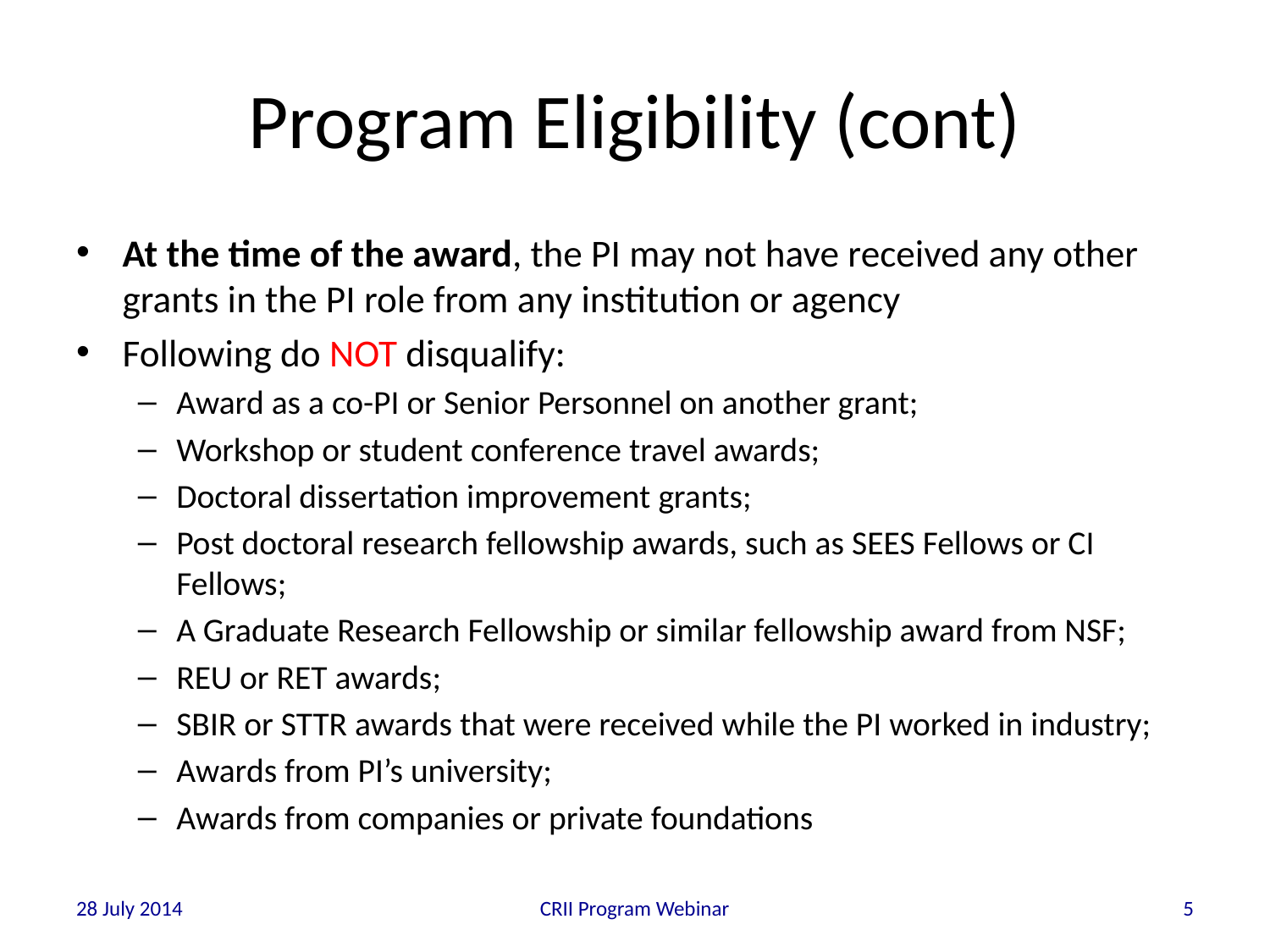

# Program Eligibility (cont)
At the time of the award, the PI may not have received any other grants in the PI role from any institution or agency
Following do NOT disqualify:
Award as a co-PI or Senior Personnel on another grant;
Workshop or student conference travel awards;
Doctoral dissertation improvement grants;
Post doctoral research fellowship awards, such as SEES Fellows or CI Fellows;
A Graduate Research Fellowship or similar fellowship award from NSF;
REU or RET awards;
SBIR or STTR awards that were received while the PI worked in industry;
Awards from PI’s university;
Awards from companies or private foundations

28 July 2014
CRII Program Webinar
5